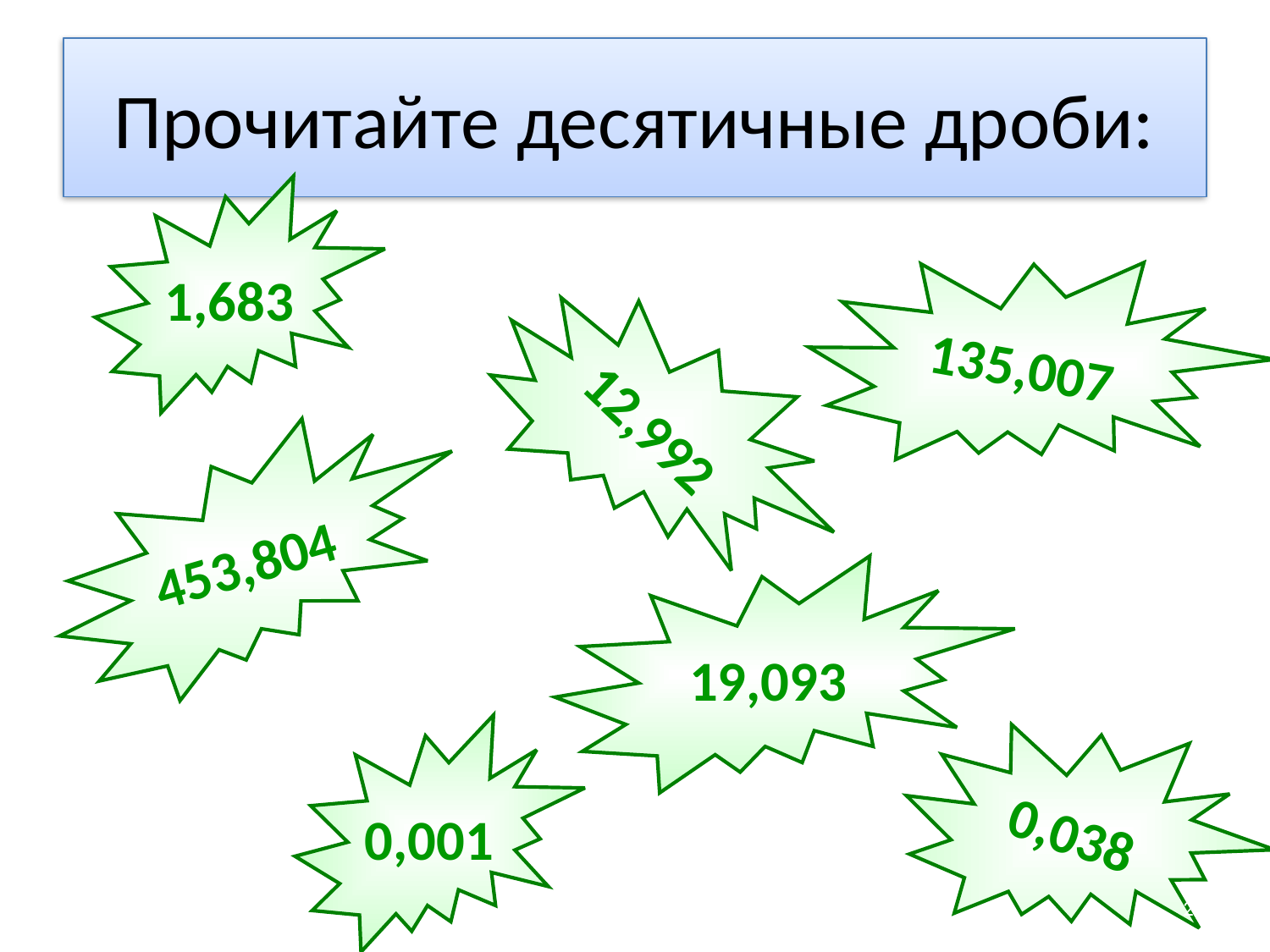

# Прочитайте десятичные дроби:
1,683
135,007
12,992
453,804
19,093
0,001
0,038
2